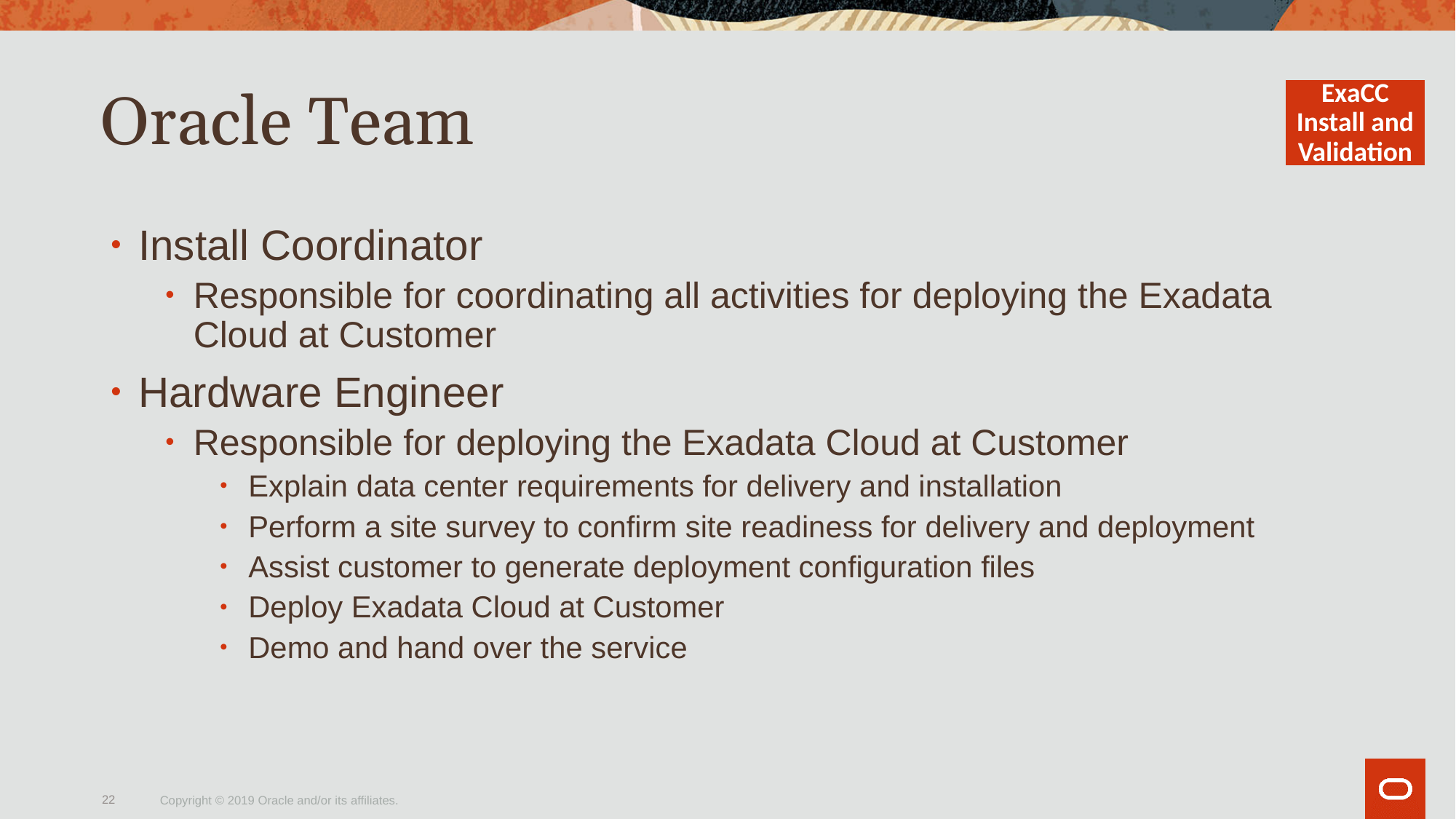

# Oracle Team
ExaCC Install and Validation
Install Coordinator
Responsible for coordinating all activities for deploying the Exadata Cloud at Customer
Hardware Engineer
Responsible for deploying the Exadata Cloud at Customer
Explain data center requirements for delivery and installation
Perform a site survey to confirm site readiness for delivery and deployment
Assist customer to generate deployment configuration files
Deploy Exadata Cloud at Customer
Demo and hand over the service

22
Copyright © 2019 Oracle and/or its affiliates.